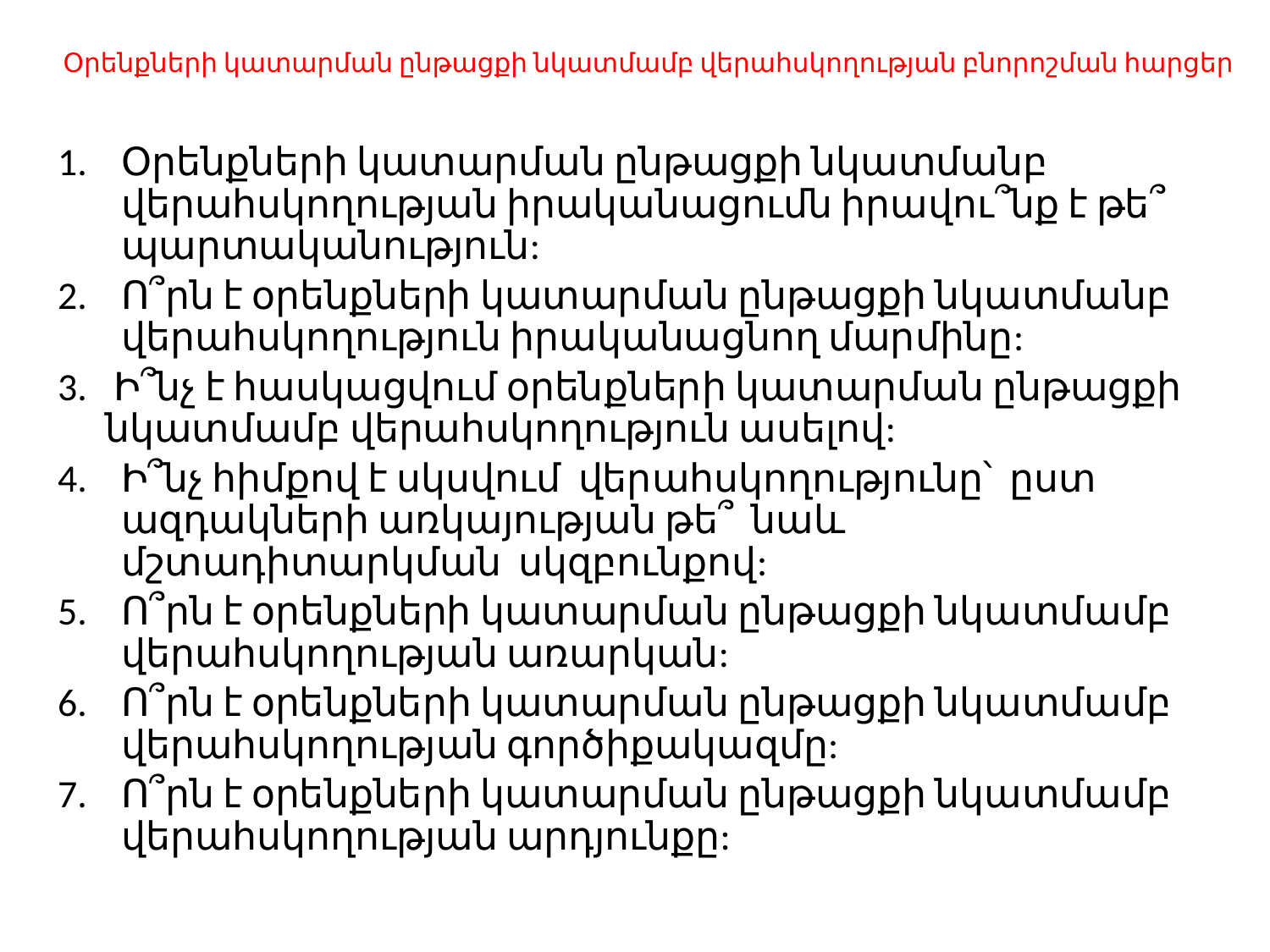

# Օրենքների կատարման ընթացքի նկատմամբ վերահսկողության բնորոշման հարցեր
Օրենքների կատարման ընթացքի նկատմանբ վերահսկողության իրականացումն իրավու՞նք է թե՞ պարտականություն:
Ո՞րն է օրենքների կատարման ընթացքի նկատմանբ վերահսկողություն իրականացնող մարմինը:
 Ի՞նչ է հասկացվում օրենքների կատարման ընթացքի նկատմամբ վերահսկողություն ասելով:
Ի՞նչ հիմքով է սկսվում  վերահսկողությունը՝  ըստ ազդակների առկայության թե՞  նաև մշտադիտարկման  սկզբունքով:
Ո՞րն է օրենքների կատարման ընթացքի նկատմամբ  վերահսկողության առարկան:
Ո՞րն է օրենքների կատարման ընթացքի նկատմամբ վերահսկողության գործիքակազմը:
Ո՞րն է օրենքների կատարման ընթացքի նկատմամբ վերահսկողության արդյունքը: